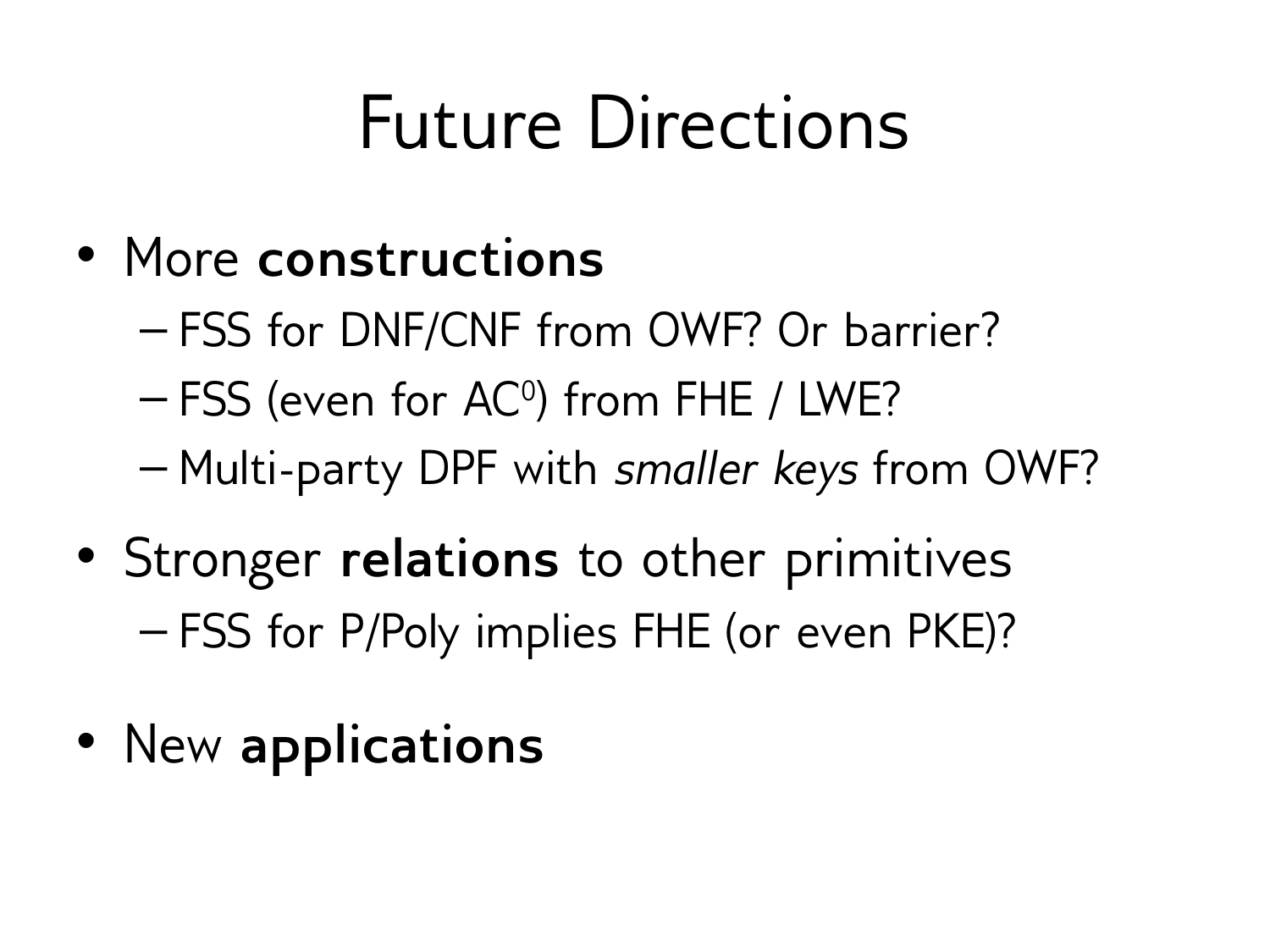

# Future Directions
More constructions
FSS for DNF/CNF from OWF? Or barrier?
FSS (even for AC0) from FHE / LWE?
Multi-party DPF with smaller keys from OWF?

Stronger relations to other primitives
FSS for P/Poly implies FHE (or even PKE)?

New applications